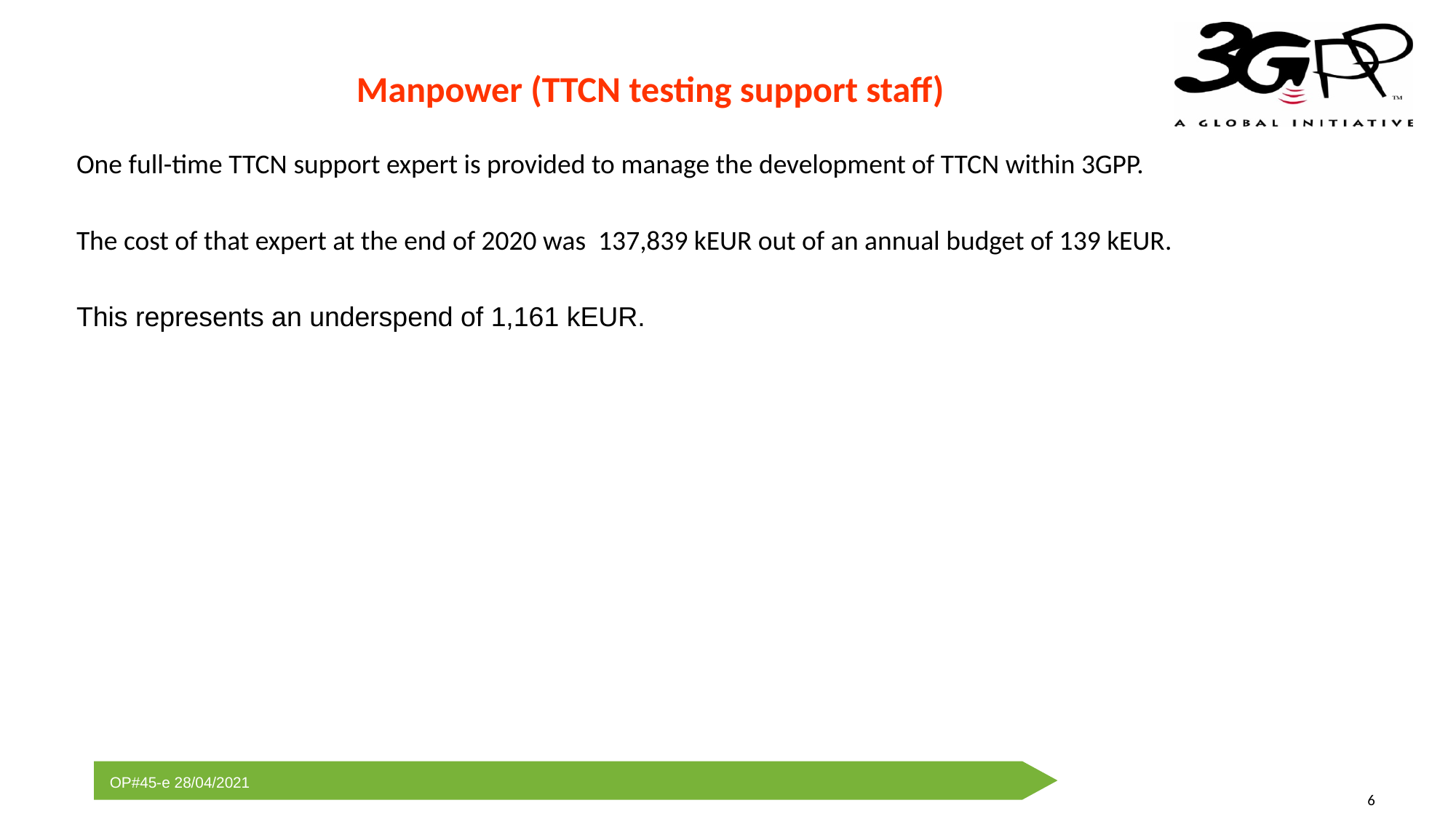

Manpower (TTCN testing support staff)

One full-time TTCN support expert is provided to manage the development of TTCN within 3GPP.

The cost of that expert at the end of 2020 was  137,839 kEUR out of an annual budget of 139 kEUR.

This represents an underspend of 1,161 kEUR.